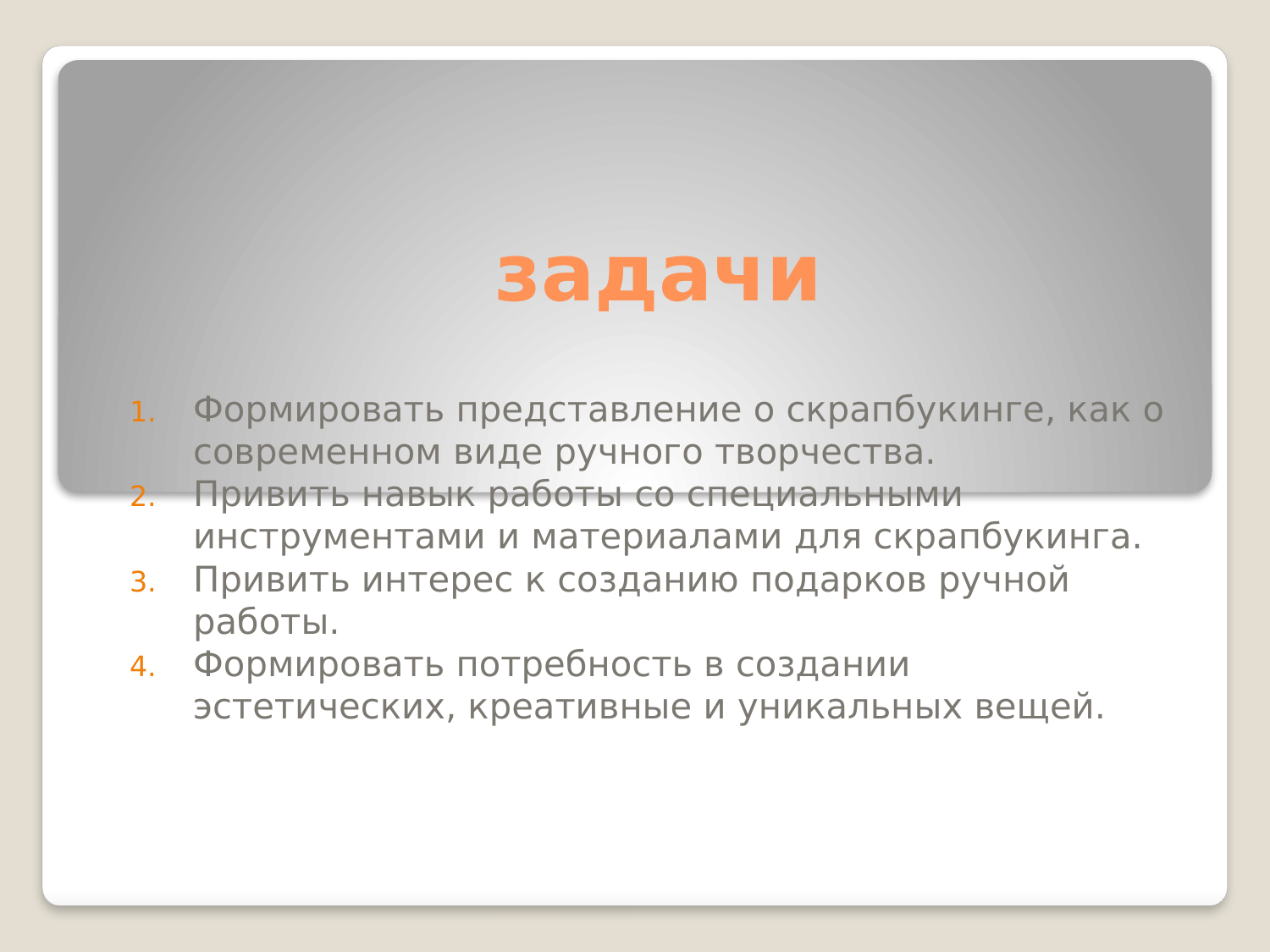

# задачи
Формировать представление о скрапбукинге, как о современном виде ручного творчества.
Привить навык работы со специальными инструментами и материалами для скрапбукинга.
Привить интерес к созданию подарков ручной работы.
Формировать потребность в создании эстетических, креативные и уникальных вещей.